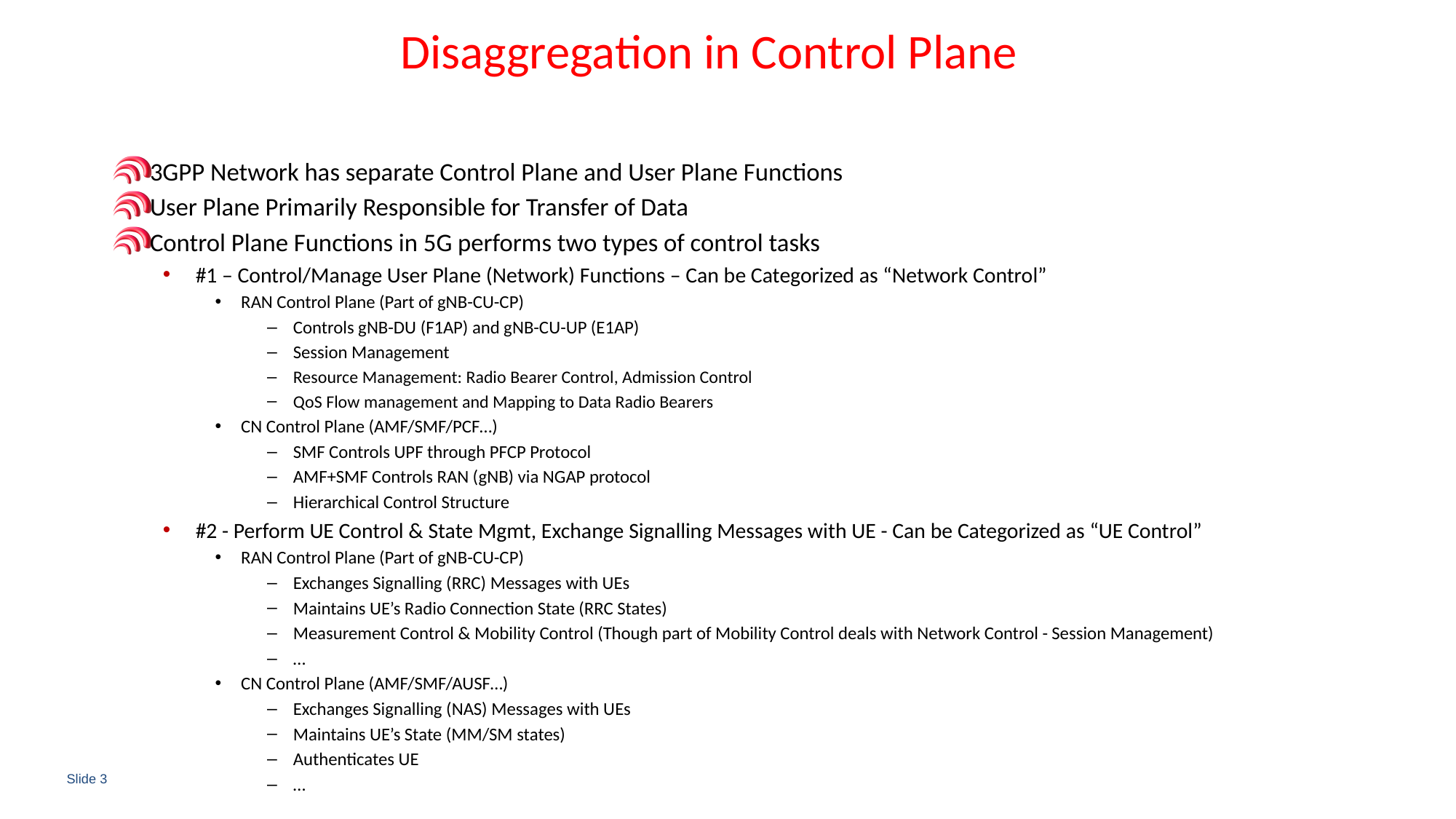

# Disaggregation in Control Plane
3GPP Network has separate Control Plane and User Plane Functions
User Plane Primarily Responsible for Transfer of Data
Control Plane Functions in 5G performs two types of control tasks
#1 – Control/Manage User Plane (Network) Functions – Can be Categorized as “Network Control”
RAN Control Plane (Part of gNB-CU-CP)
Controls gNB-DU (F1AP) and gNB-CU-UP (E1AP)
Session Management
Resource Management: Radio Bearer Control, Admission Control
QoS Flow management and Mapping to Data Radio Bearers
CN Control Plane (AMF/SMF/PCF…)
SMF Controls UPF through PFCP Protocol
AMF+SMF Controls RAN (gNB) via NGAP protocol
Hierarchical Control Structure
#2 - Perform UE Control & State Mgmt, Exchange Signalling Messages with UE - Can be Categorized as “UE Control”
RAN Control Plane (Part of gNB-CU-CP)
Exchanges Signalling (RRC) Messages with UEs
Maintains UE’s Radio Connection State (RRC States)
Measurement Control & Mobility Control (Though part of Mobility Control deals with Network Control - Session Management)
…
CN Control Plane (AMF/SMF/AUSF…)
Exchanges Signalling (NAS) Messages with UEs
Maintains UE’s State (MM/SM states)
Authenticates UE
…